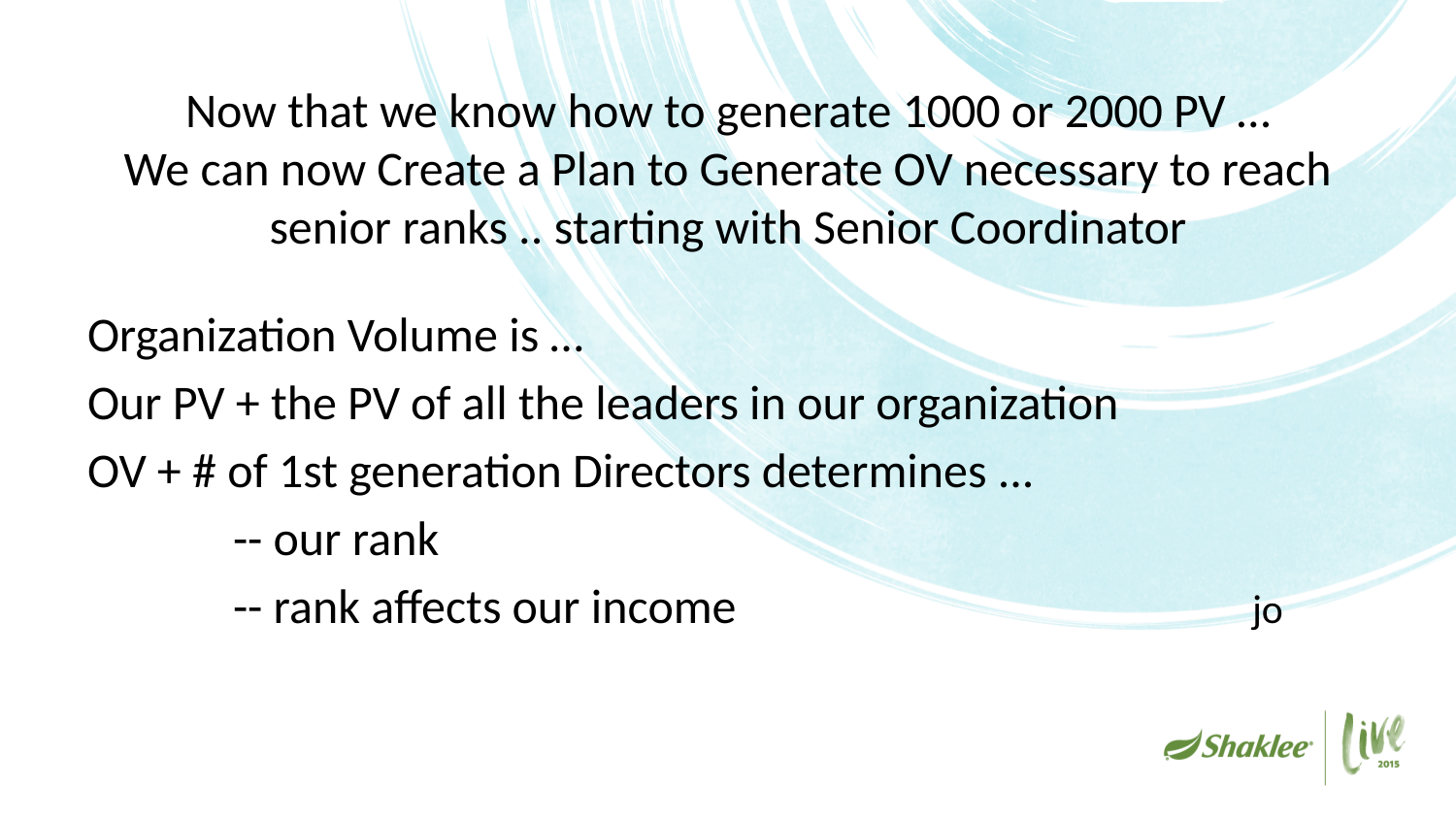

# Now that we know how to generate 1000 or 2000 PV … We can now Create a Plan to Generate OV necessary to reach senior ranks .. starting with Senior Coordinator
Organization Volume is …
Our PV + the PV of all the leaders in our organization
OV + # of 1st generation Directors determines ...
	-- our rank
	-- rank affects our income				jo